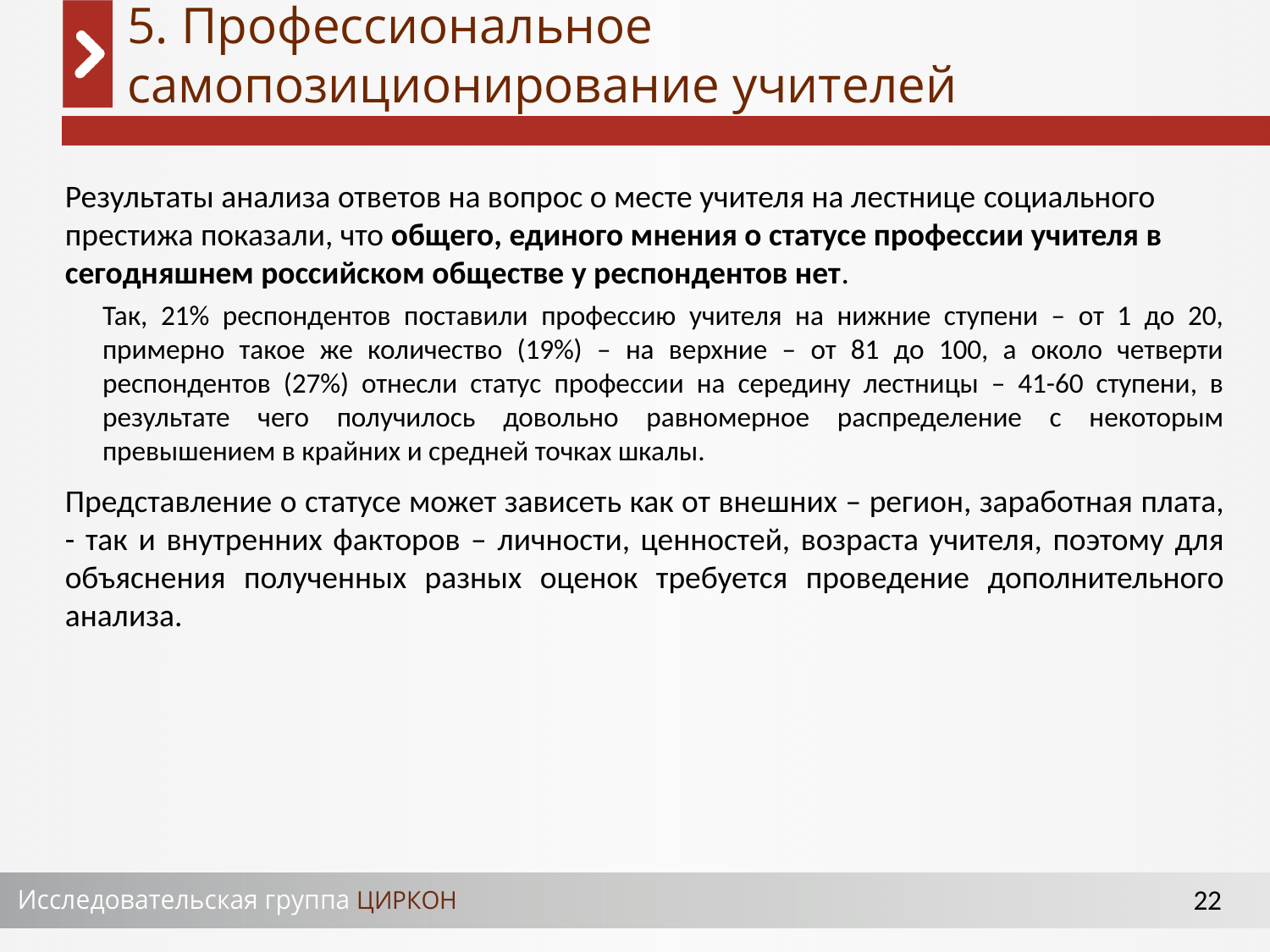

# 5. Профессиональное самопозиционирование учителей
Результаты анализа ответов на вопрос о месте учителя на лестнице социального престижа показали, что общего, единого мнения о статусе профессии учителя в сегодняшнем российском обществе у респондентов нет.
Так, 21% респондентов поставили профессию учителя на нижние ступени – от 1 до 20, примерно такое же количество (19%) – на верхние – от 81 до 100, а около четверти респондентов (27%) отнесли статус профессии на середину лестницы – 41-60 ступени, в результате чего получилось довольно равномерное распределение с некоторым превышением в крайних и средней точках шкалы.
Представление о статусе может зависеть как от внешних – регион, заработная плата, - так и внутренних факторов – личности, ценностей, возраста учителя, поэтому для объяснения полученных разных оценок требуется проведение дополнительного анализа.